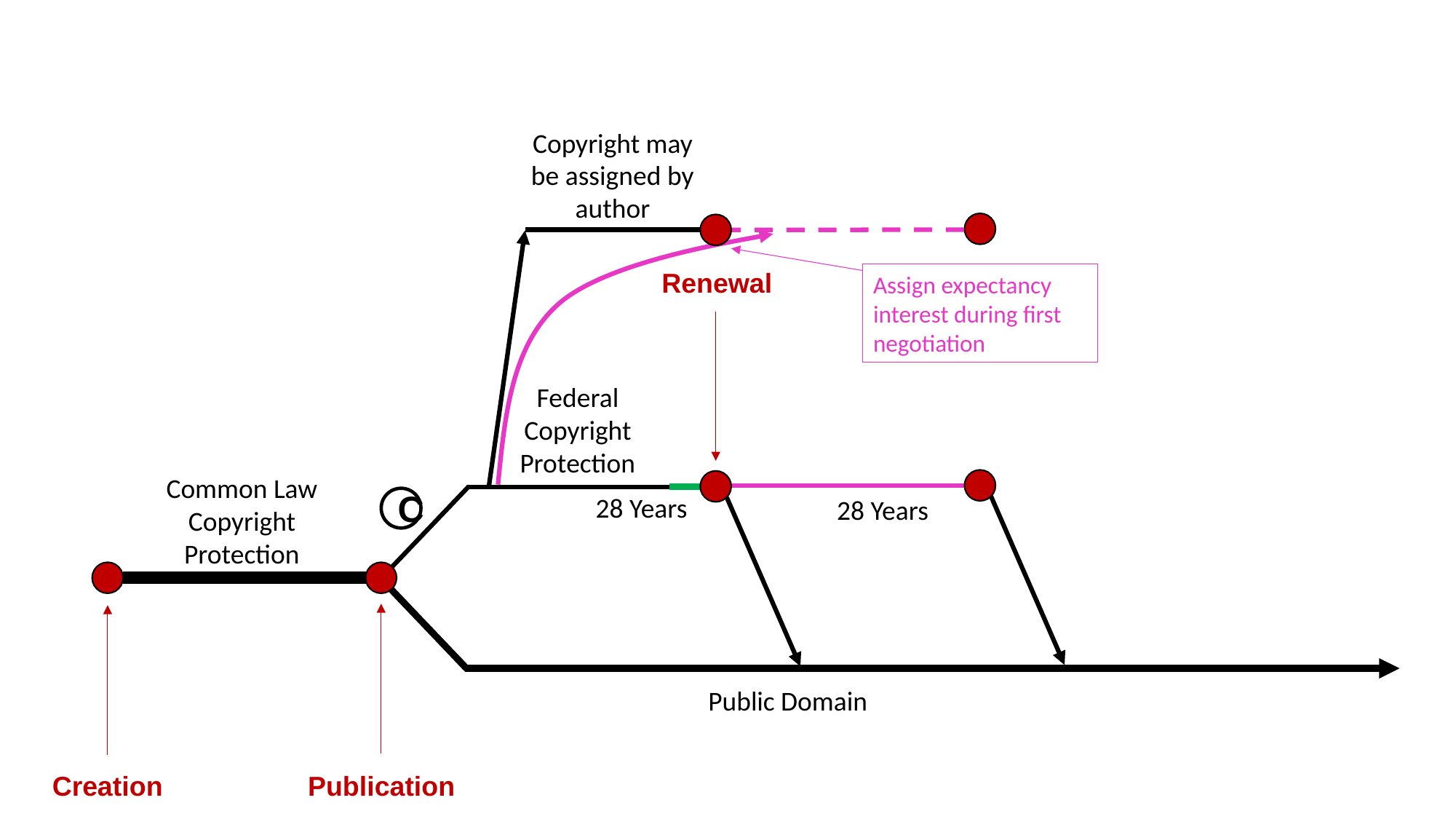

Copyright may be assigned by author

Renewal
Assign expectancy interest during first negotiation
Federal Copyright Protection
Common Law Copyright Protection

28 Years
28 Years
C

Public Domain
Creation
Publication